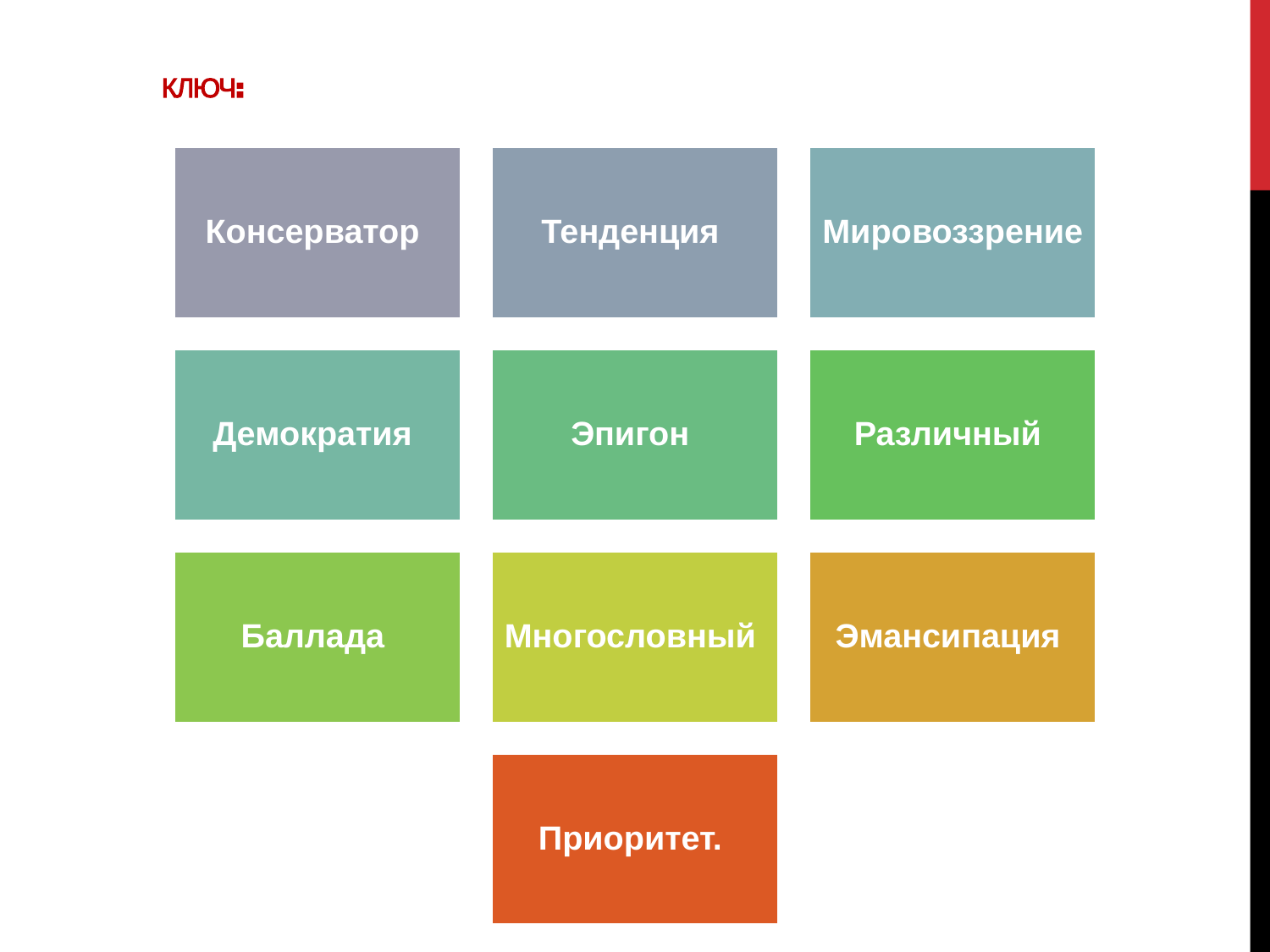

# Ключ:
Консерватор
Тенденция
Мировоззрение
Демократия
Эпигон
Различный
Баллада
Многословный
Эмансипация
Приоритет.